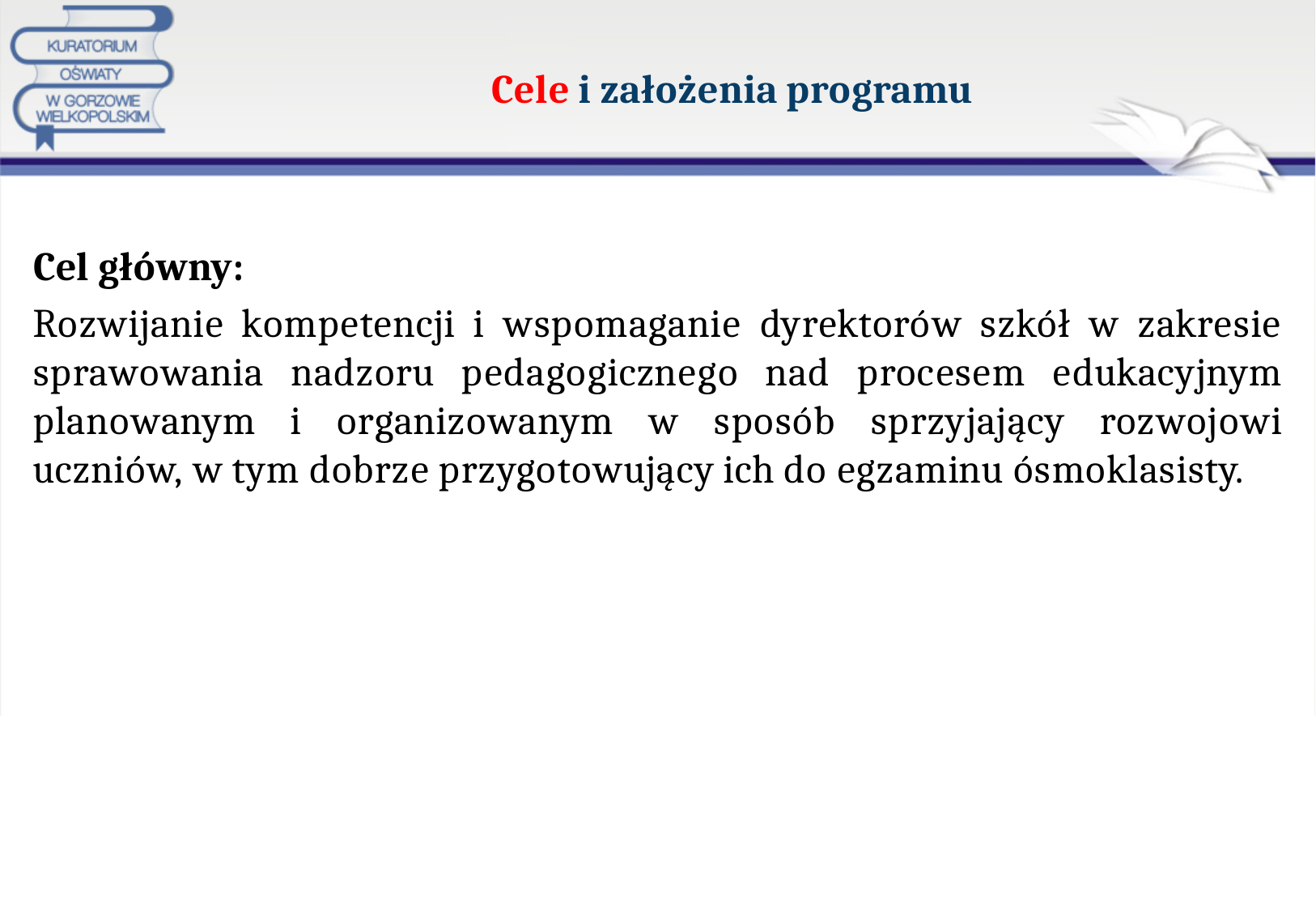

# Cele i założenia programu

Cel główny:
Rozwijanie kompetencji i wspomaganie dyrektorów szkół w zakresie sprawowania nadzoru pedagogicznego nad procesem edukacyjnym planowanym i organizowanym w sposób sprzyjający rozwojowi uczniów, w tym dobrze przygotowujący ich do egzaminu ósmoklasisty.